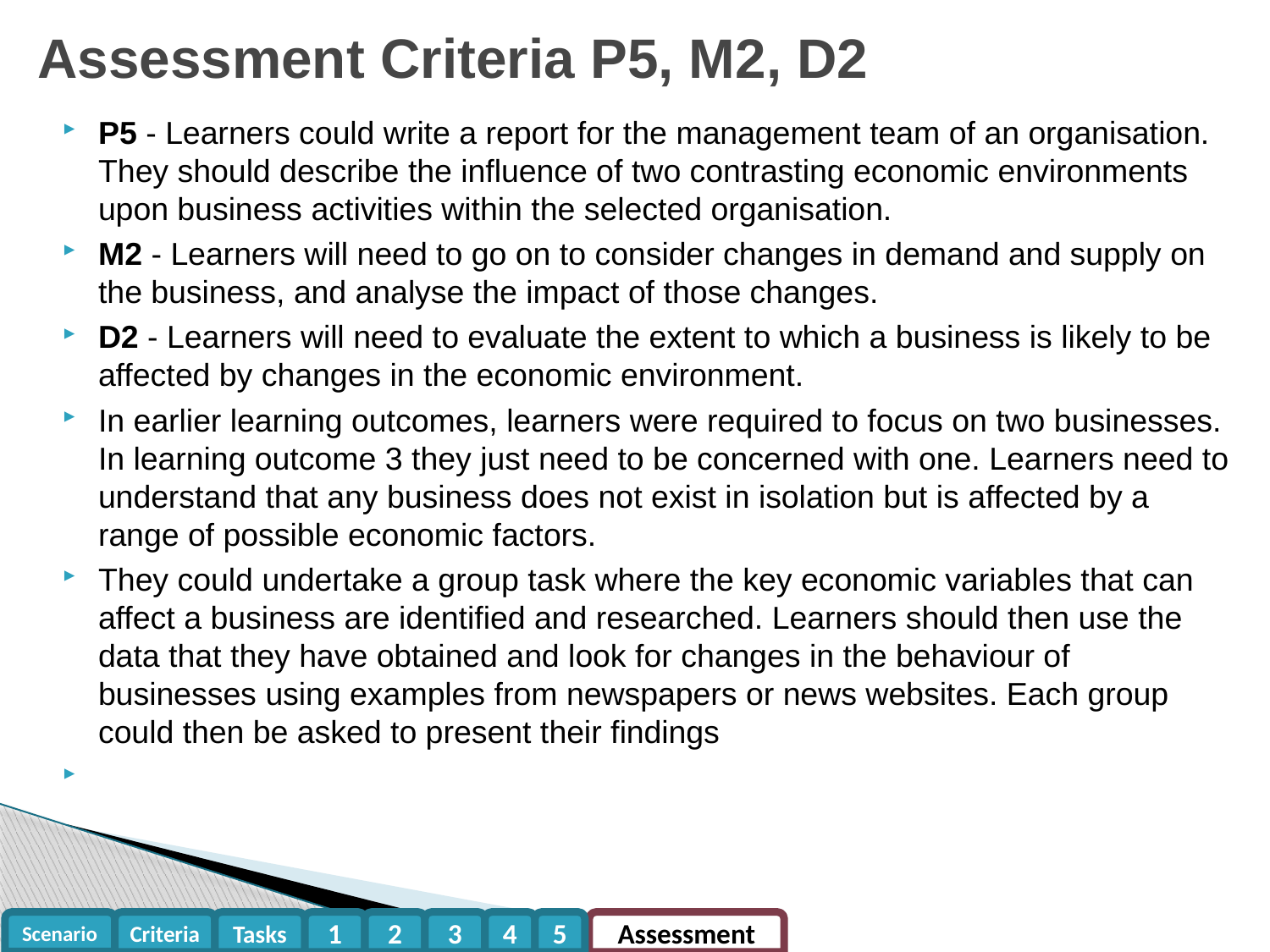

Assessment Criteria P5, M2, D2
P5 - Learners could write a report for the management team of an organisation. They should describe the influence of two contrasting economic environments upon business activities within the selected organisation.
M2 - Learners will need to go on to consider changes in demand and supply on the business, and analyse the impact of those changes.
D2 - Learners will need to evaluate the extent to which a business is likely to be affected by changes in the economic environment.
In earlier learning outcomes, learners were required to focus on two businesses. In learning outcome 3 they just need to be concerned with one. Learners need to understand that any business does not exist in isolation but is affected by a range of possible economic factors.
They could undertake a group task where the key economic variables that can affect a business are identified and researched. Learners should then use the data that they have obtained and look for changes in the behaviour of businesses using examples from newspapers or news websites. Each group could then be asked to present their findings